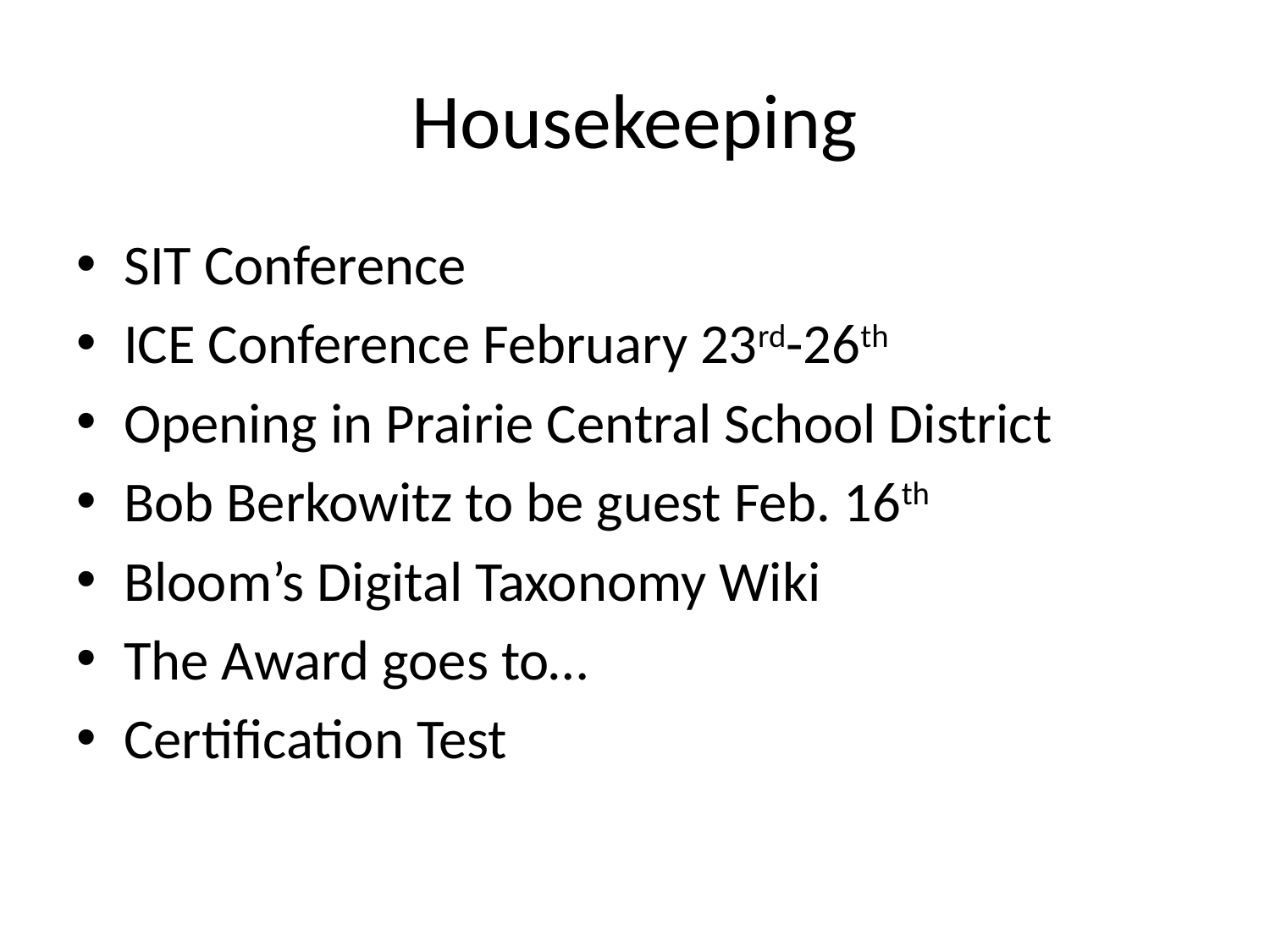

# Housekeeping
SIT Conference
ICE Conference February 23rd-26th
Opening in Prairie Central School District
Bob Berkowitz to be guest Feb. 16th
Bloom’s Digital Taxonomy Wiki
The Award goes to…
Certification Test